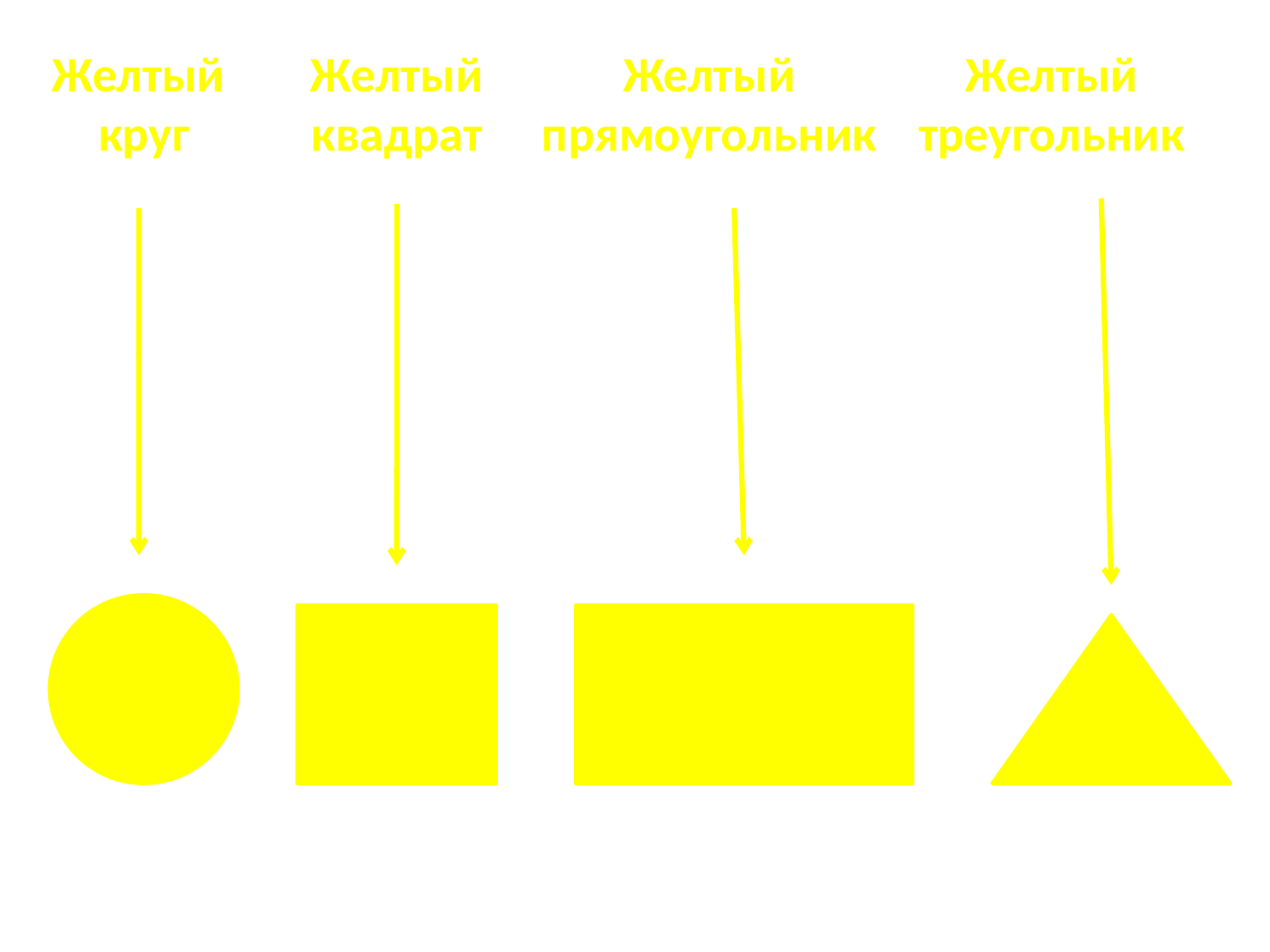

Желтый
круг
# Желтый квадрат
Желтый прямоугольник
Желтый треугольник